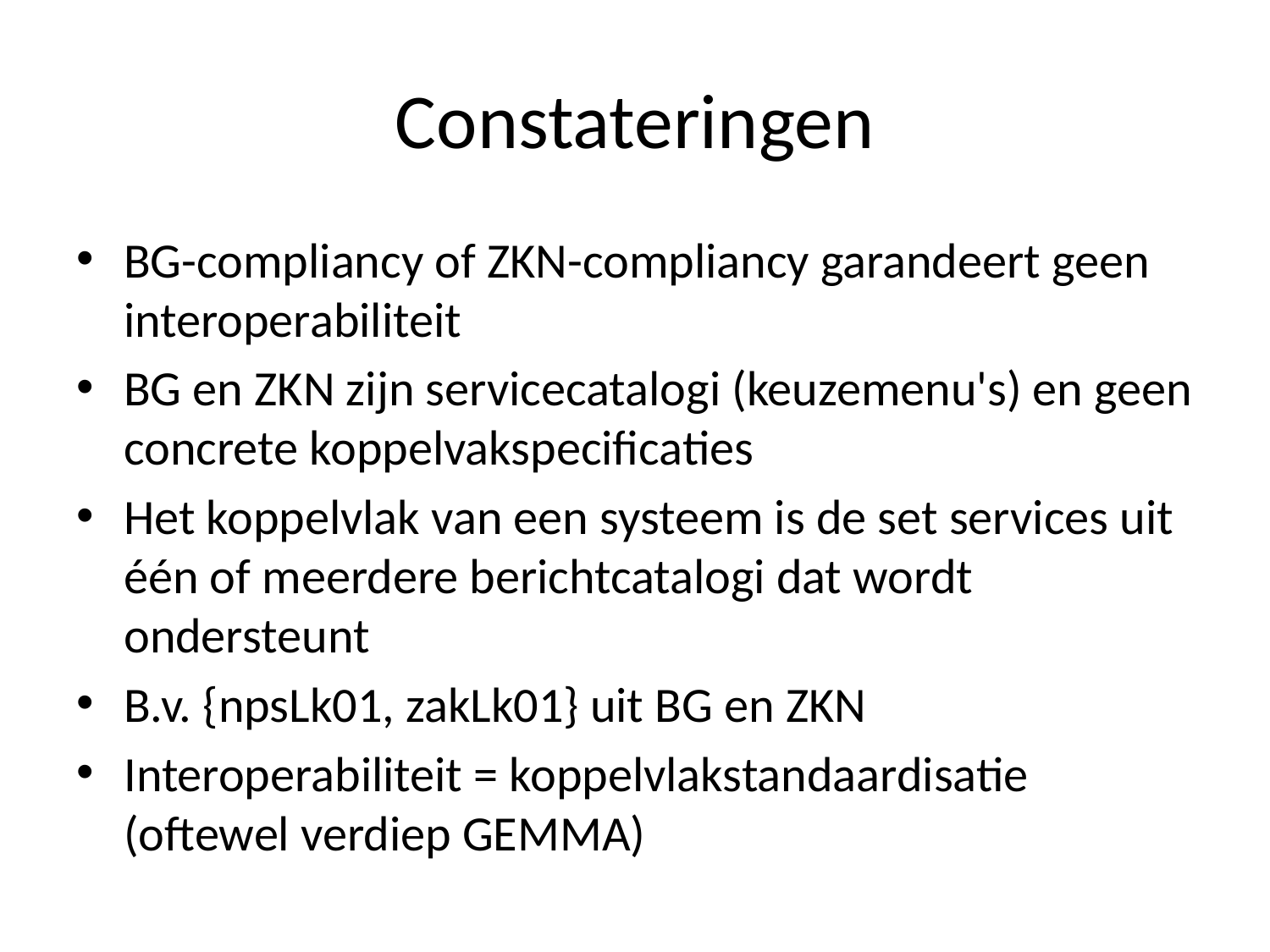

# Constateringen
BG-compliancy of ZKN-compliancy garandeert geen interoperabiliteit
BG en ZKN zijn servicecatalogi (keuzemenu's) en geen concrete koppelvakspecificaties
Het koppelvlak van een systeem is de set services uit één of meerdere berichtcatalogi dat wordt ondersteunt
B.v. {npsLk01, zakLk01} uit BG en ZKN
Interoperabiliteit = koppelvlakstandaardisatie (oftewel verdiep GEMMA)